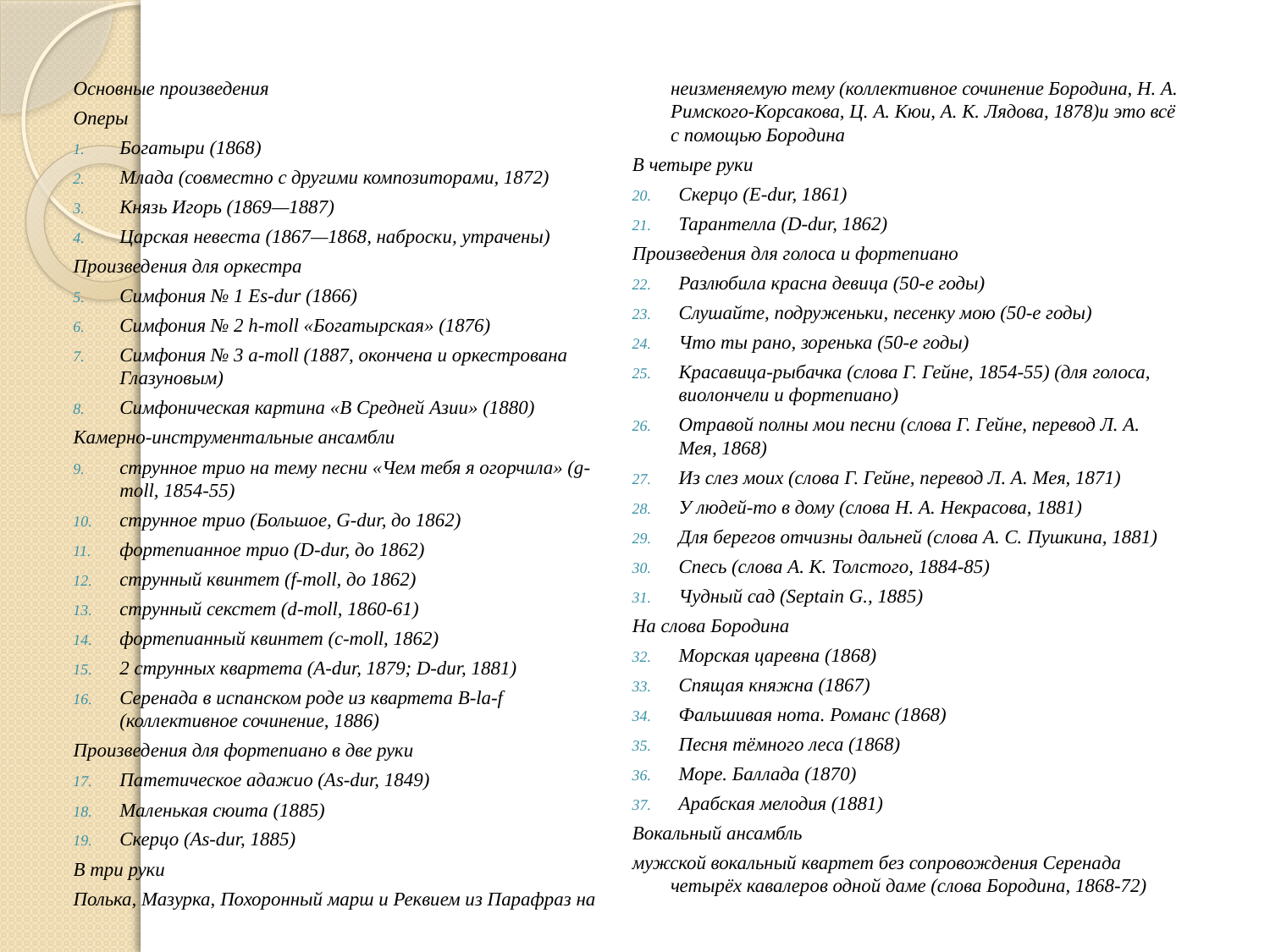

Основные произведения
Оперы
Богатыри (1868)
Млада (совместно с другими композиторами, 1872)
Князь Игорь (1869—1887)
Царская невеста (1867—1868, наброски, утрачены)
Произведения для оркестра
Симфония № 1 Es-dur (1866)
Симфония № 2 h-moll «Богатырская» (1876)
Симфония № 3 a-moll (1887, окончена и оркестрована Глазуновым)
Симфоническая картина «В Средней Азии» (1880)
Камерно-инструментальные ансамбли
струнное трио на тему песни «Чем тебя я огорчила» (g-moll, 1854-55)
струнное трио (Большое, G-dur, до 1862)
фортепианное трио (D-dur, до 1862)
струнный квинтет (f-moll, до 1862)
струнный секстет (d-moll, 1860-61)
фортепианный квинтет (c-moll, 1862)
2 струнных квартета (A-dur, 1879; D-dur, 1881)
Серенада в испанском роде из квартета B-la-f (коллективное сочинение, 1886)
Произведения для фортепиано в две руки
Патетическое адажио (As-dur, 1849)
Маленькая сюита (1885)
Скерцо (As-dur, 1885)
В три руки
Полька, Мазурка, Похоронный марш и Реквием из Парафраз на неизменяемую тему (коллективное сочинение Бородина, Н. А. Римского-Корсакова, Ц. А. Кюи, А. К. Лядова, 1878)и это всё с помощью Бородина
В четыре руки
Скерцо (E-dur, 1861)
Тарантелла (D-dur, 1862)
Произведения для голоса и фортепиано
Разлюбила красна девица (50-е годы)
Слушайте, подруженьки, песенку мою (50-е годы)
Что ты рано, зоренька (50-е годы)
Красавица-рыбачка (слова Г. Гейне, 1854-55) (для голоса, виолончели и фортепиано)
Отравой полны мои песни (слова Г. Гейне, перевод Л. А. Мея, 1868)
Из слез моих (слова Г. Гейне, перевод Л. А. Мея, 1871)
У людей-то в дому (слова Н. А. Некрасова, 1881)
Для берегов отчизны дальней (слова А. С. Пушкина, 1881)
Спесь (слова А. К. Толстого, 1884-85)
Чудный сад (Septain G., 1885)
На слова Бородина
Морская царевна (1868)
Спящая княжна (1867)
Фальшивая нота. Романс (1868)
Песня тёмного леса (1868)
Море. Баллада (1870)
Арабская мелодия (1881)
Вокальный ансамбль
мужской вокальный квартет без сопровождения Серенада четырёх кавалеров одной даме (слова Бородина, 1868-72)